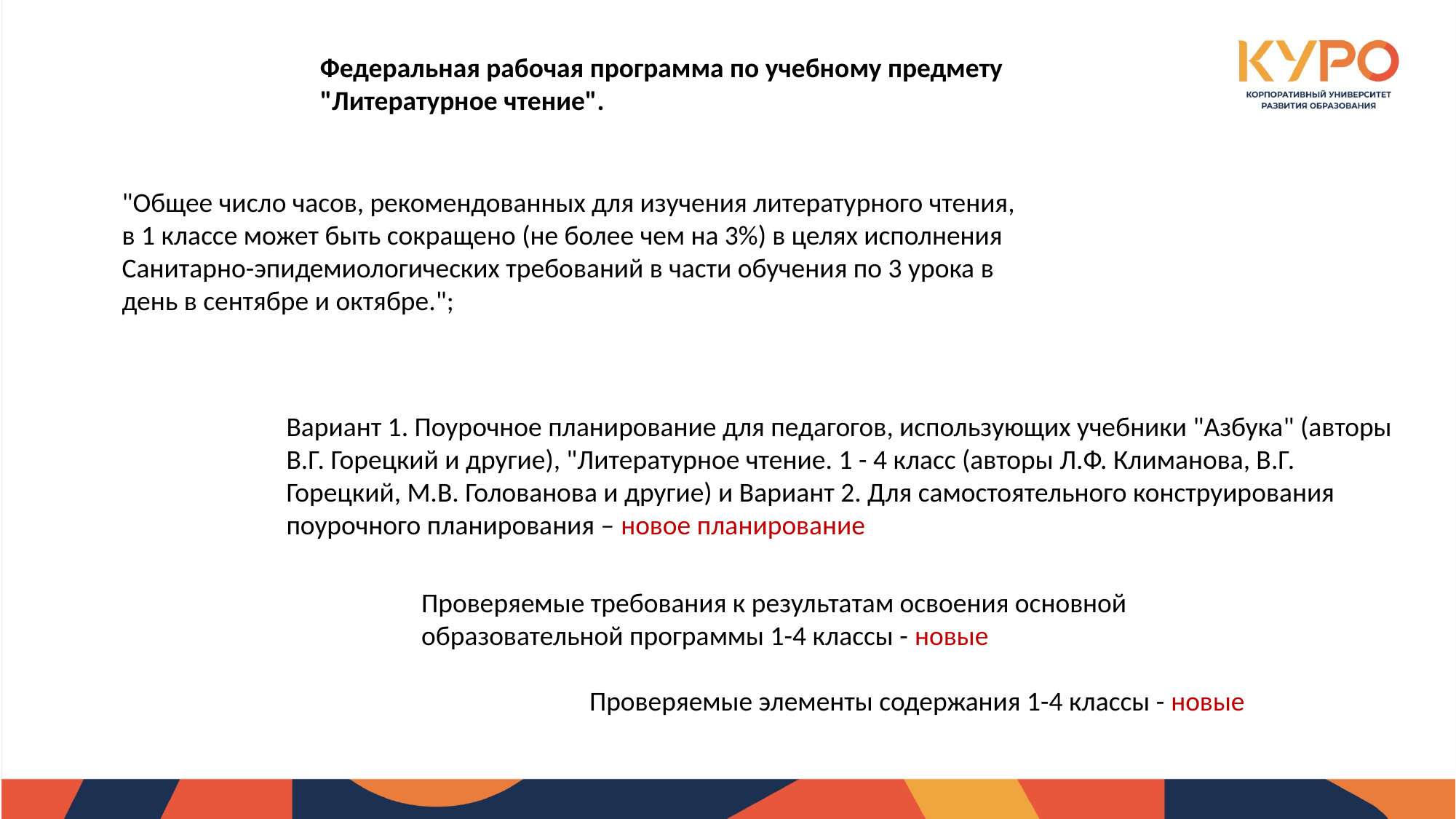

Федеральная рабочая программа по учебному предмету
"Литературное чтение".
"Общее число часов, рекомендованных для изучения литературного чтения, в 1 классе может быть сокращено (не более чем на 3%) в целях исполнения Санитарно-эпидемиологических требований в части обучения по 3 урока в день в сентябре и октябре.";
Вариант 1. Поурочное планирование для педагогов, использующих учебники "Азбука" (авторы В.Г. Горецкий и другие), "Литературное чтение. 1 - 4 класс (авторы Л.Ф. Климанова, В.Г. Горецкий, М.В. Голованова и другие) и Вариант 2. Для самостоятельного конструирования поурочного планирования – новое планирование

Проверяемые требования к результатам освоения основной
образовательной программы 1-4 классы - новые
Проверяемые элементы содержания 1-4 классы - новые